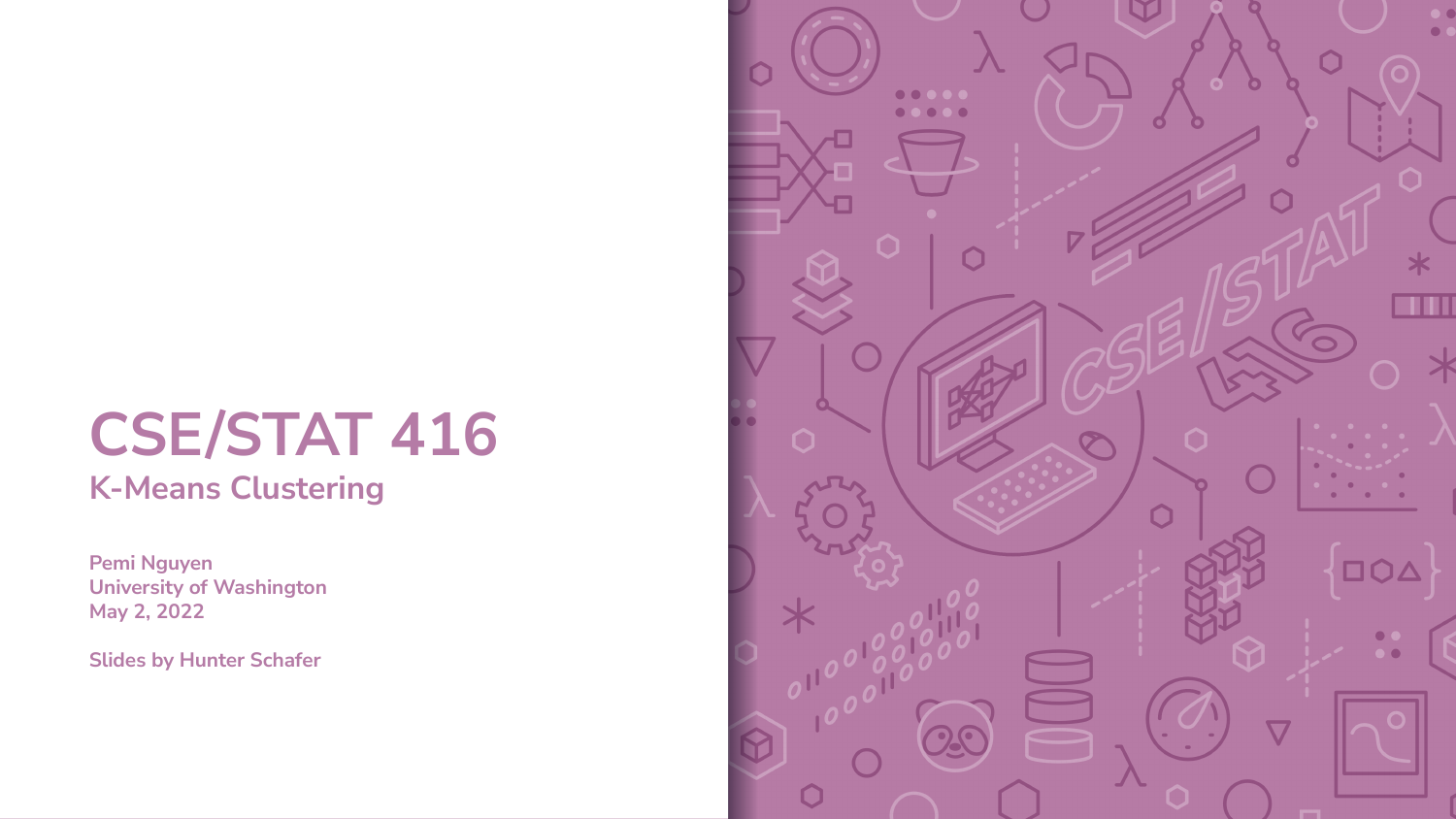

# CSE/STAT 416 K-Means Clustering Pemi Nguyen University of Washington May 2, 2022 Slides by Hunter Schafer